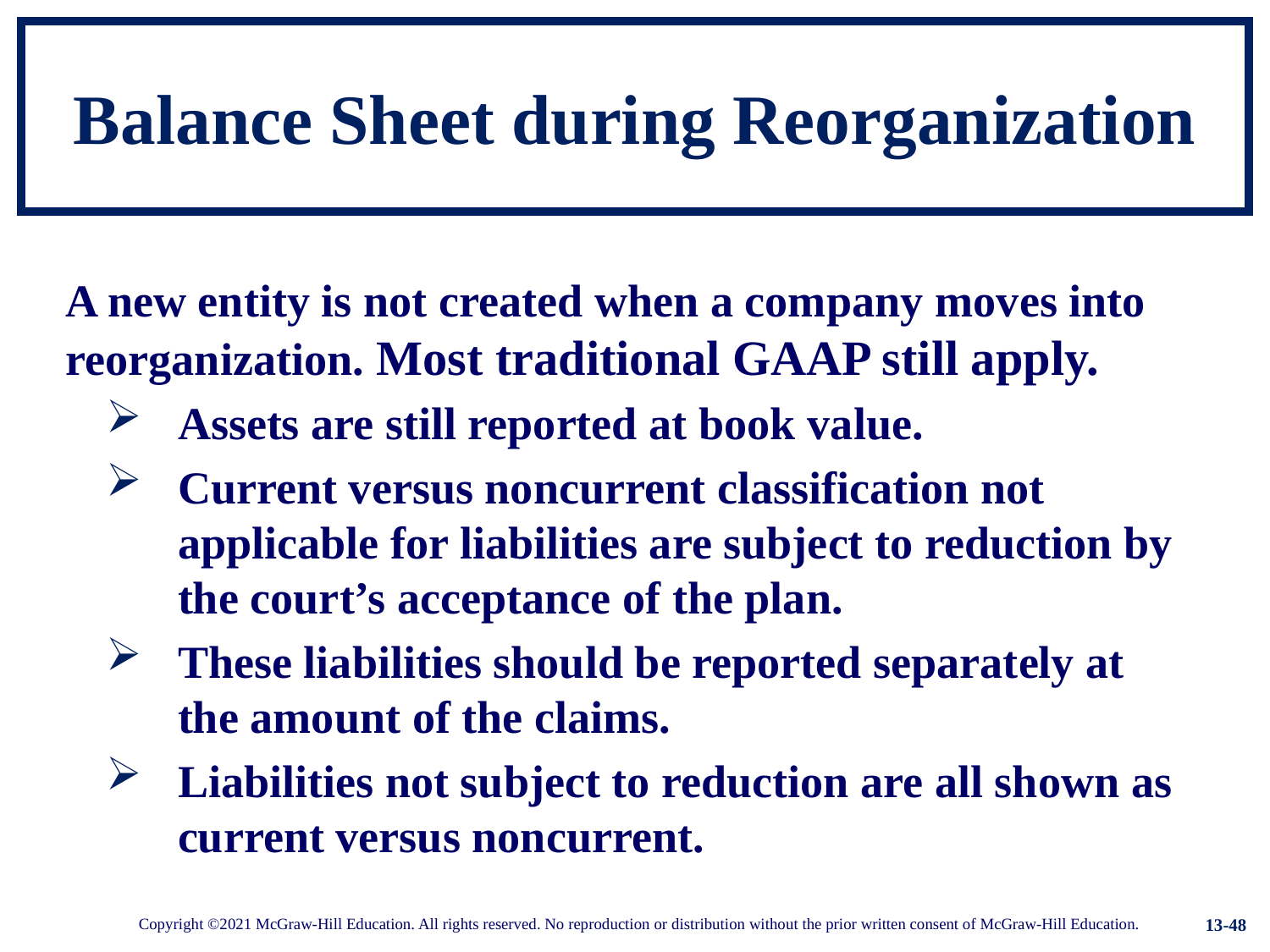

# Balance Sheet during Reorganization
A new entity is not created when a company moves into reorganization. Most traditional GAAP still apply.
Assets are still reported at book value.
Current versus noncurrent classification not applicable for liabilities are subject to reduction by the court’s acceptance of the plan.
These liabilities should be reported separately at the amount of the claims.
Liabilities not subject to reduction are all shown as current versus noncurrent.
13-48
Copyright ©2021 McGraw-Hill Education. All rights reserved. No reproduction or distribution without the prior written consent of McGraw-Hill Education.